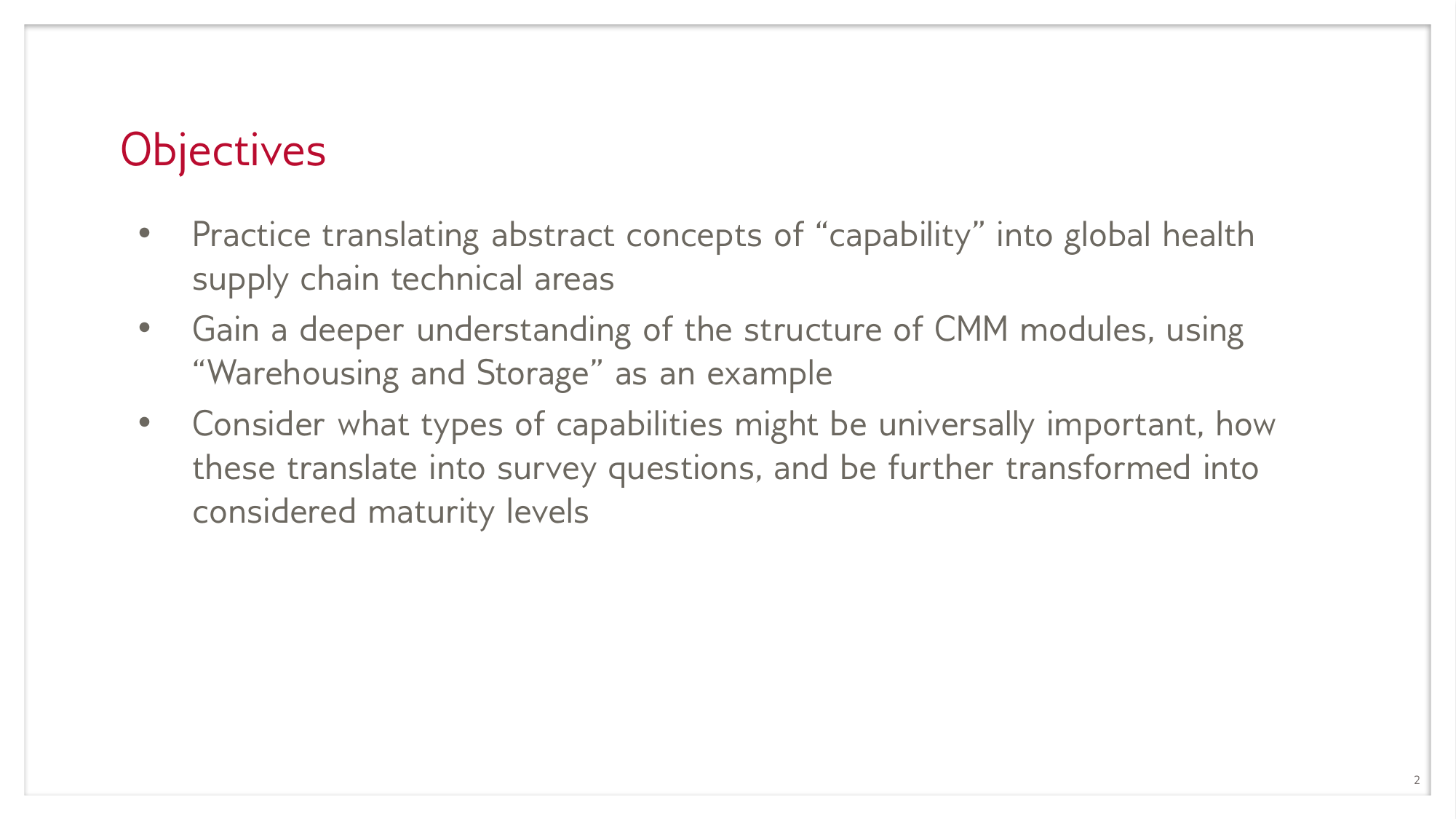

# Objectives
Practice translating abstract concepts of “capability” into global health supply chain technical areas
Gain a deeper understanding of the structure of CMM modules, using “Warehousing and Storage” as an example
Consider what types of capabilities might be universally important, how these translate into survey questions, and be further transformed into considered maturity levels
2